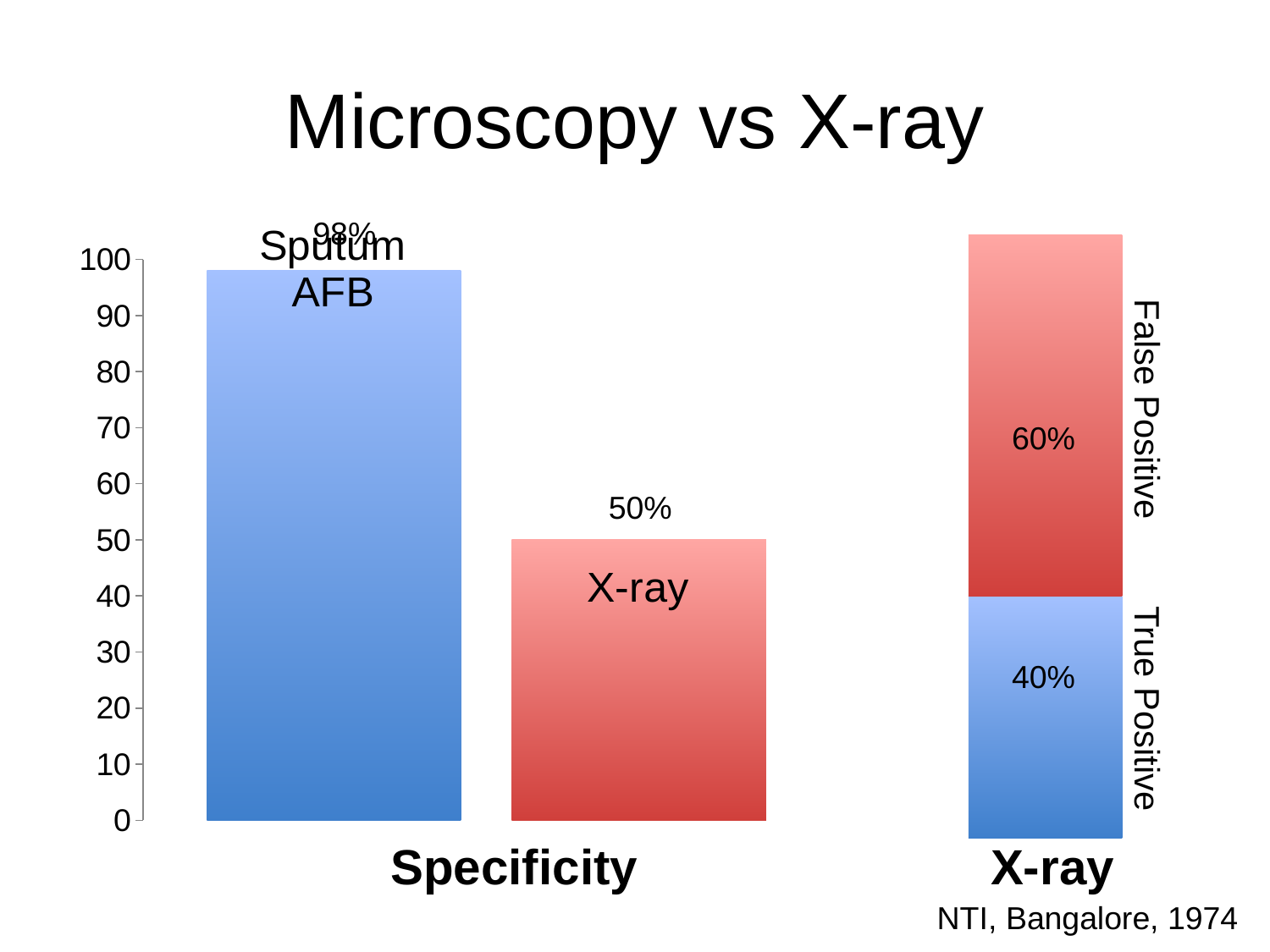

# Microscopy vs X-ray
98%

### Chart

| Category | Sputum AFB | X-ray |
|---|---|---|
| Category 1 | 98.0 | 50.0 |

### Chart

| Category | Series 1 | Series 2 |
|---|---|---|
| Category 1 | 40.0 | 60.0 |
60%
50%
False Positive         True Positive
40%
Specificity
X-ray
NTI, Bangalore, 1974